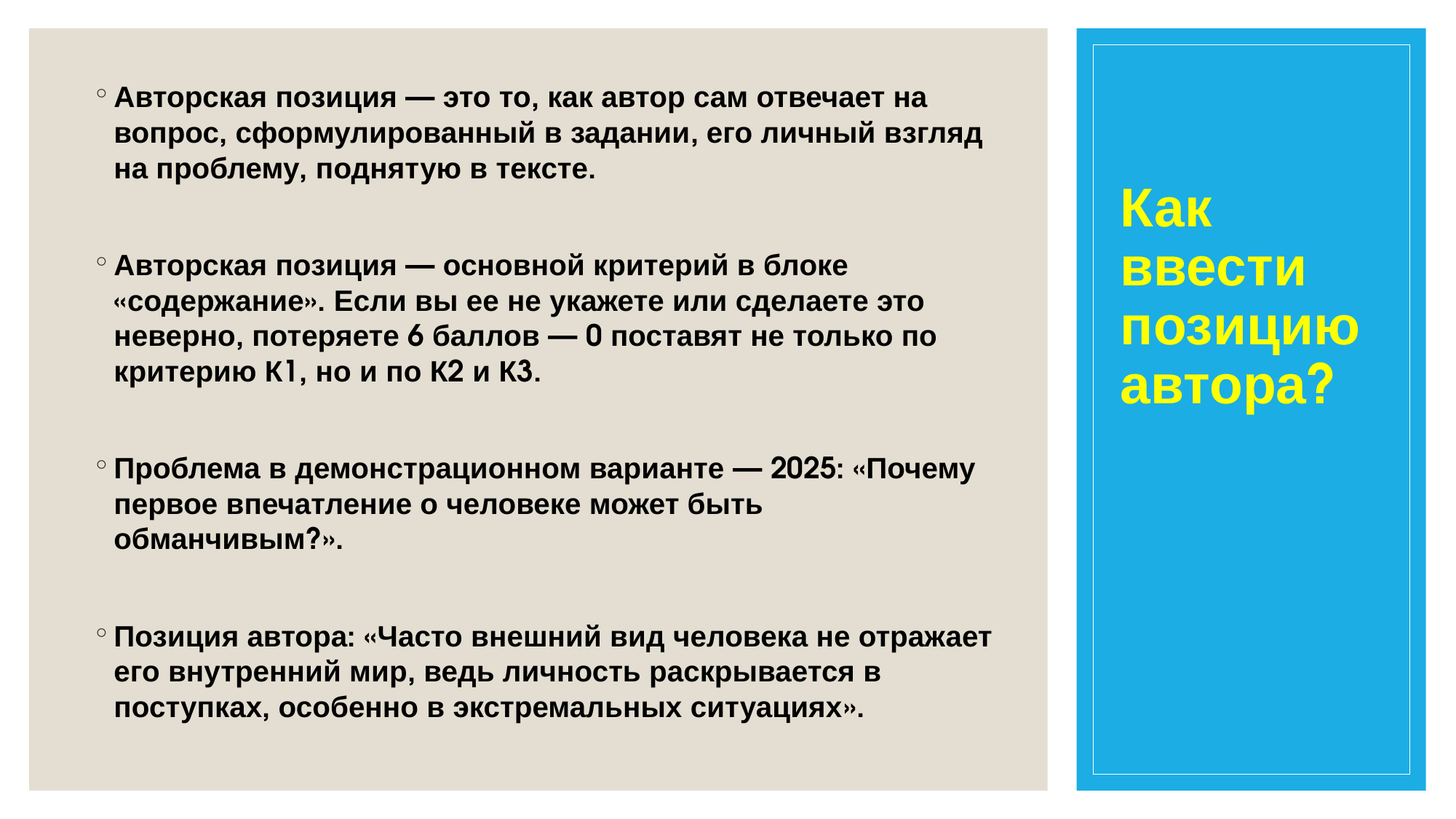

Авторская позиция — это то, как автор сам отвечает на вопрос, сформулированный в задании, его личный взгляд на проблему, поднятую в тексте.

Авторская позиция — основной критерий в блоке «содержание». Если вы ее не укажете или сделаете это неверно, потеряете 6 баллов — 0 поставят не только по критерию К1, но и по К2 и К3.

Проблема в демонстрационном варианте — 2025: «Почему первое впечатление о человеке может быть обманчивым?».

Позиция автора: «Часто внешний вид человека не отражает его внутренний мир, ведь личность раскрывается в поступках, особенно в экстремальных ситуациях».

# Как ввести позицию автора?